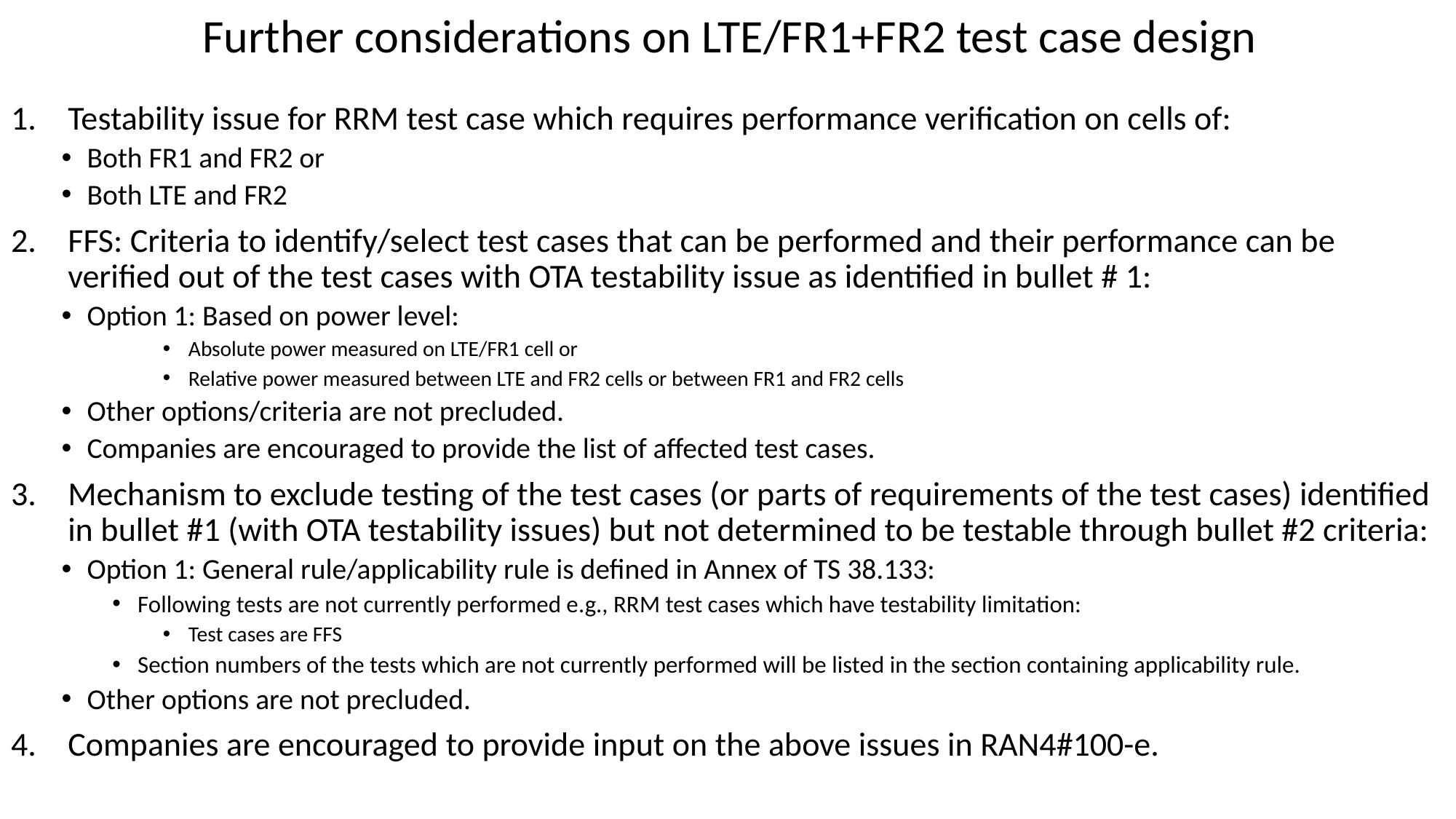

# Further considerations on LTE/FR1+FR2 test case design
Testability issue for RRM test case which requires performance verification on cells of:
Both FR1 and FR2 or
Both LTE and FR2
FFS: Criteria to identify/select test cases that can be performed and their performance can be verified out of the test cases with OTA testability issue as identified in bullet # 1:
Option 1: Based on power level:
Absolute power measured on LTE/FR1 cell or
Relative power measured between LTE and FR2 cells or between FR1 and FR2 cells
Other options/criteria are not precluded.
Companies are encouraged to provide the list of affected test cases.
Mechanism to exclude testing of the test cases (or parts of requirements of the test cases) identified in bullet #1 (with OTA testability issues) but not determined to be testable through bullet #2 criteria:
Option 1: General rule/applicability rule is defined in Annex of TS 38.133:
Following tests are not currently performed e.g., RRM test cases which have testability limitation:
Test cases are FFS
Section numbers of the tests which are not currently performed will be listed in the section containing applicability rule.
Other options are not precluded.
Companies are encouraged to provide input on the above issues in RAN4#100-e.